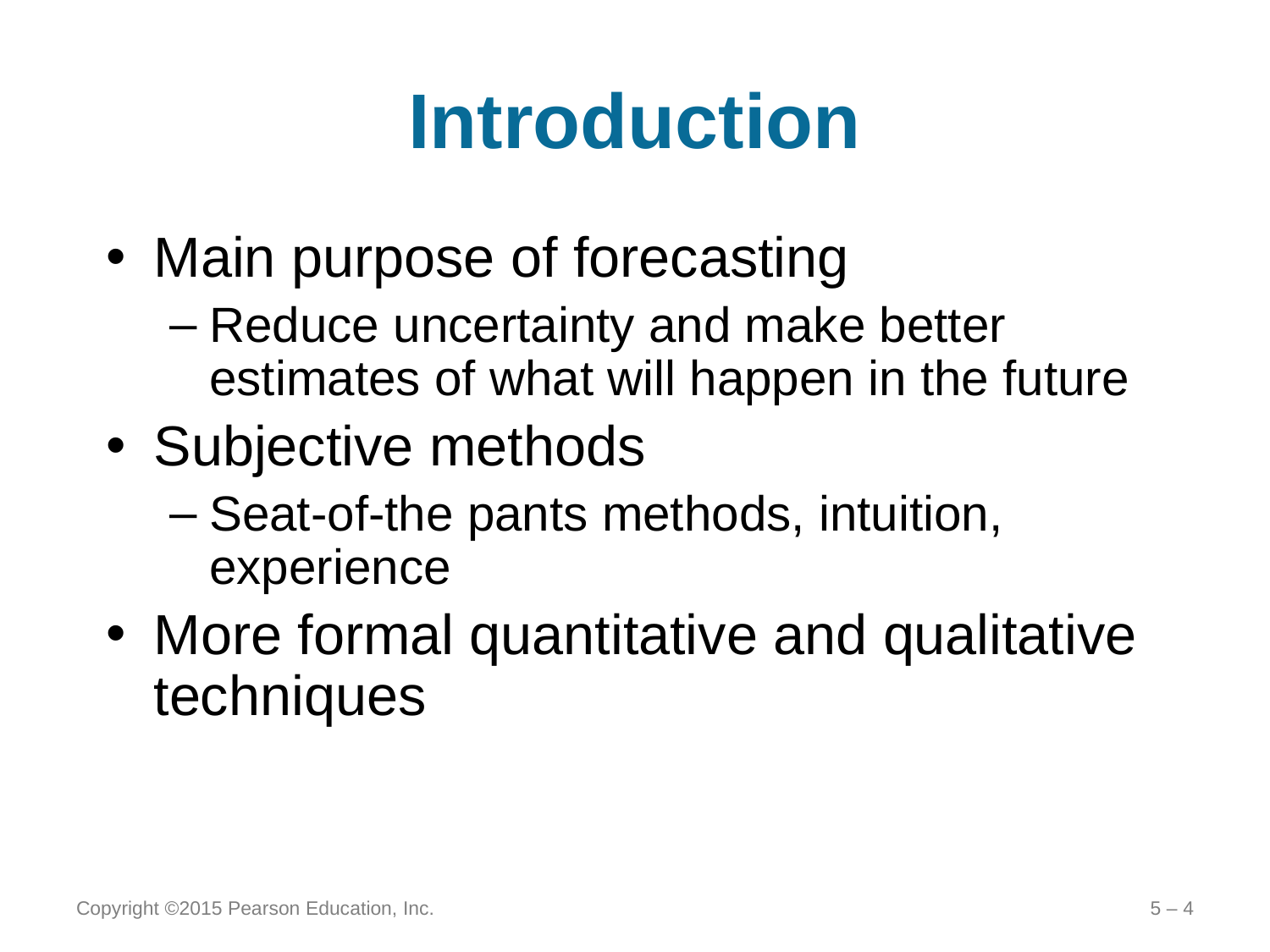

# Introduction
Main purpose of forecasting
Reduce uncertainty and make better estimates of what will happen in the future
Subjective methods
Seat-of-the pants methods, intuition, experience
More formal quantitative and qualitative techniques
Copyright ©2015 Pearson Education, Inc.
5 – 4